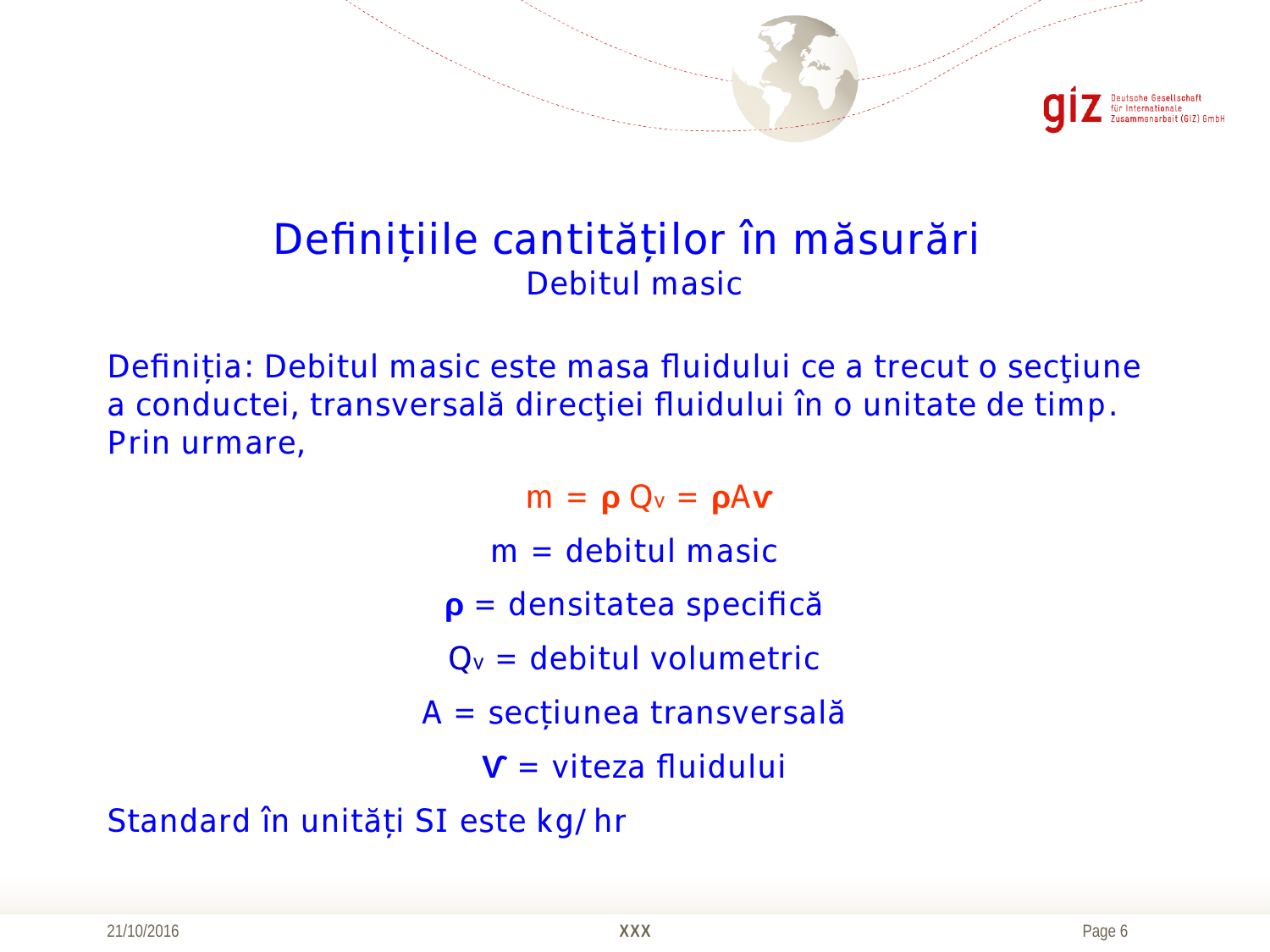

# Definițiile cantităților în măsurări Debitul masic
Definiția: Debitul masic este masa fluidului ce a trecut o secţiune a conductei, transversală direcţiei fluidului în o unitate de timp. Prin urmare,
			    m = ρ Qv = ρAѵ
m = debitul masic
ρ = densitatea specifică
Qv = debitul volumetric
A = secțiunea transversală
Ѵ = viteza fluidului
Standard în unități SI este kg/hr

21/10/2016
XXX